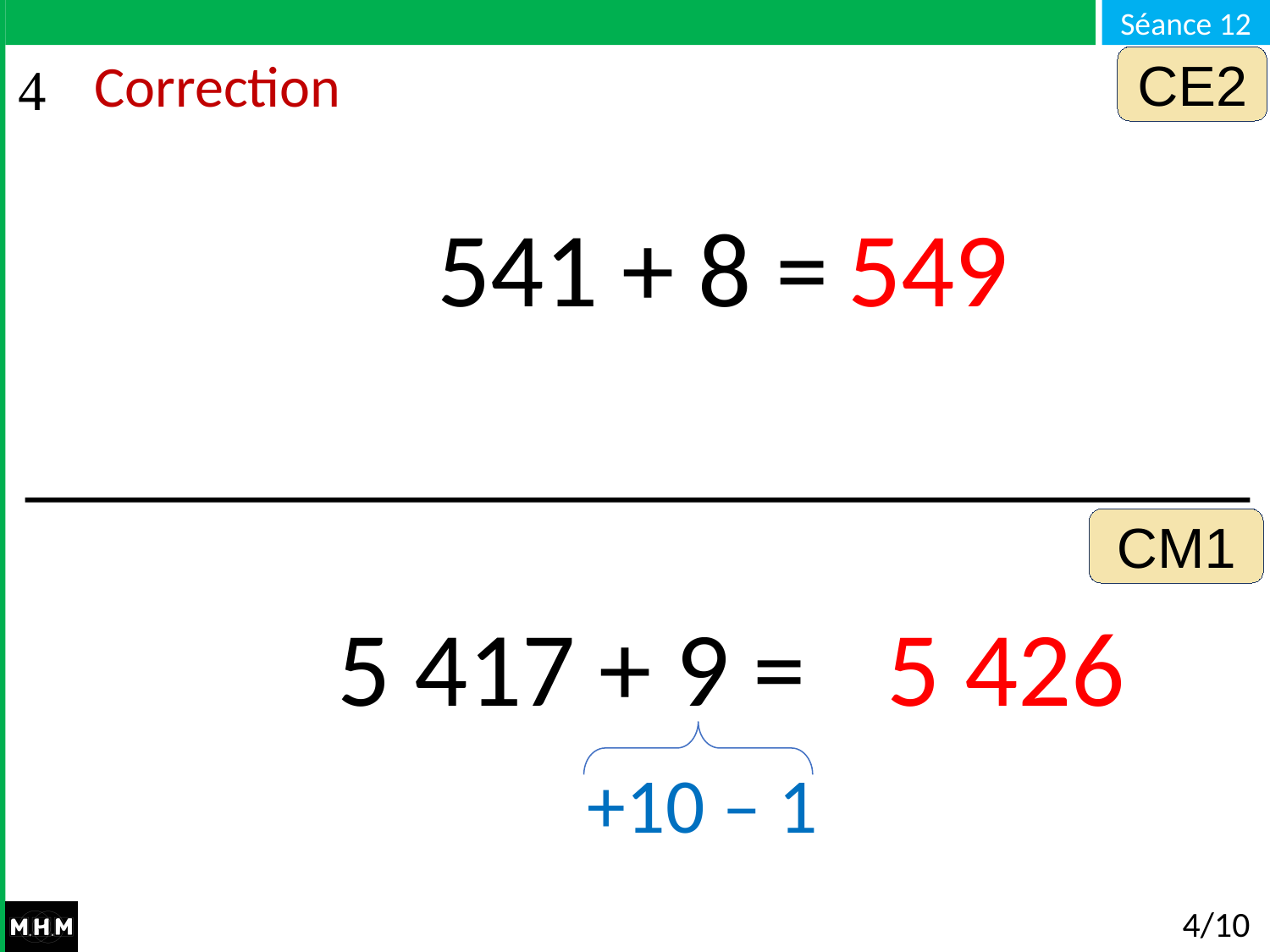

CE2
# Correction
541 + 8 =
549

CM1
5 417 + 9 =
5 426

+10 – 1
4/10